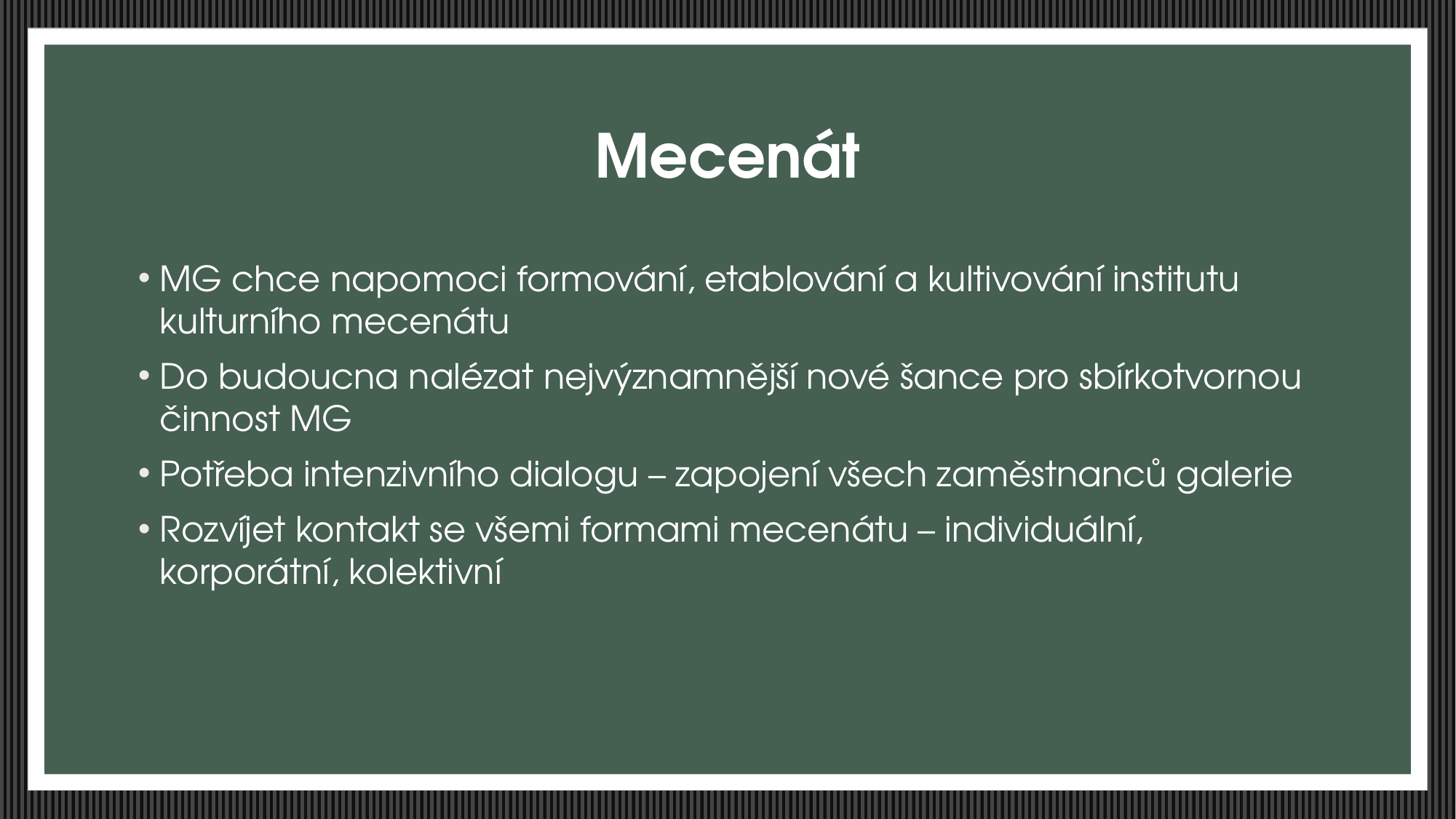

# Mecenát
MG chce napomoci formování, etablování a kultivování institutu kulturního mecenátu
Do budoucna nalézat nejvýznamnější nové šance pro sbírkotvornou činnost MG
Potřeba intenzivního dialogu – zapojení všech zaměstnanců galerie
Rozvíjet kontakt se všemi formami mecenátu – individuální, korporátní, kolektivní